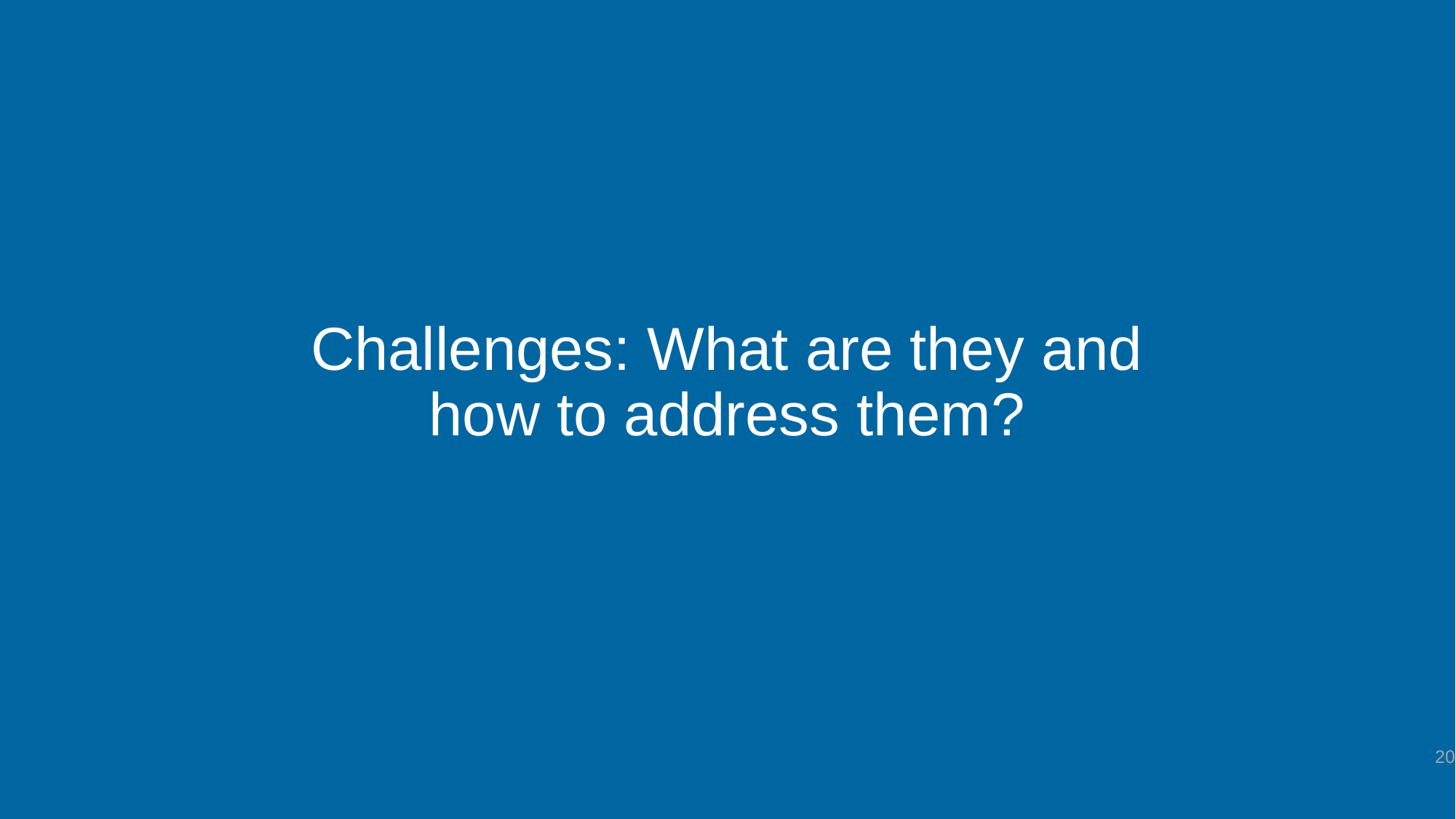

# Challenges: What are they and how to address them?

20